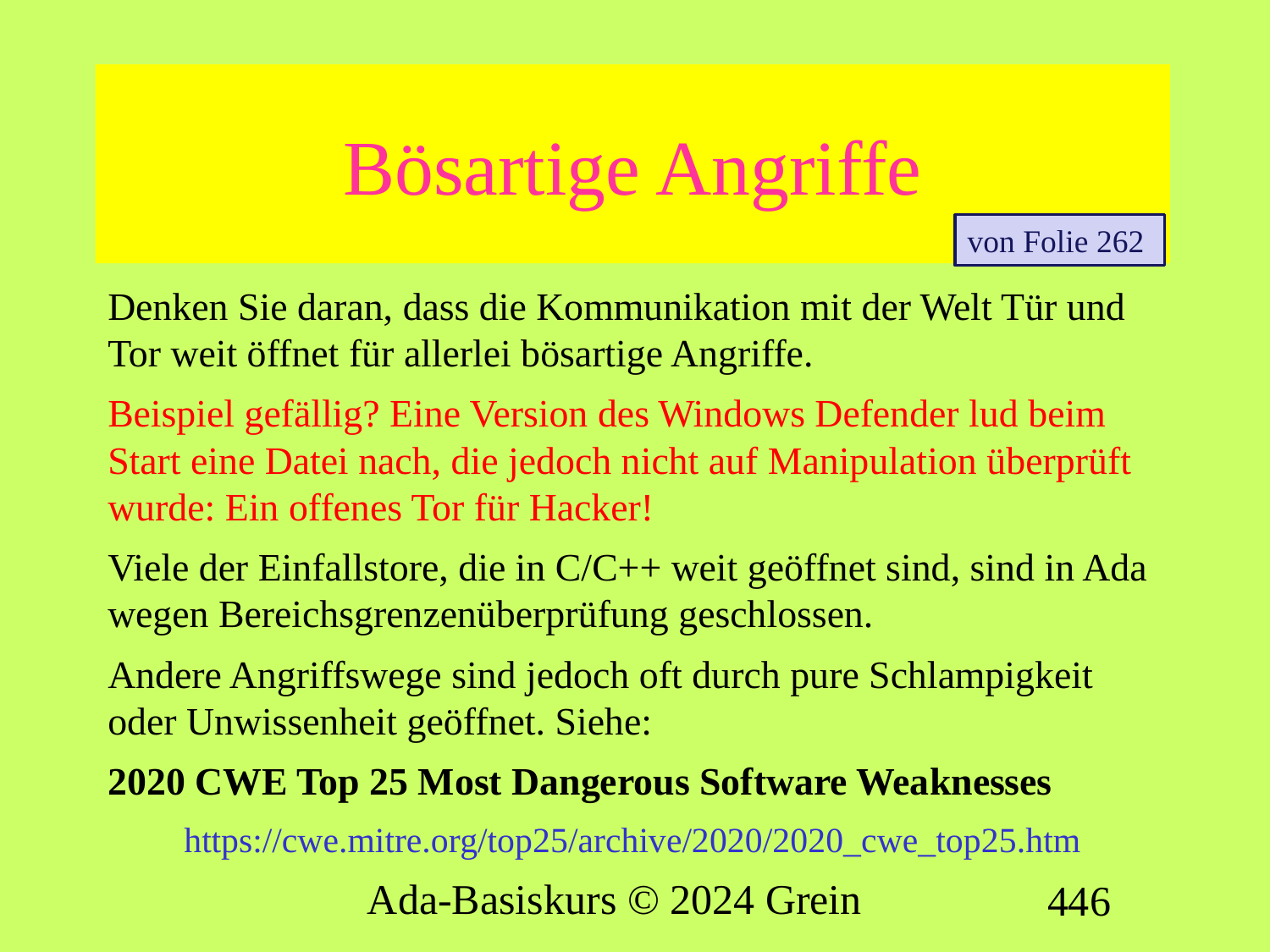

# Bösartige Angriffe
von Folie 262
Denken Sie daran, dass die Kommunikation mit der Welt Tür und Tor weit öffnet für allerlei bösartige Angriffe.
Beispiel gefällig? Eine Version des Windows Defender lud beim Start eine Datei nach, die jedoch nicht auf Manipulation überprüft wurde: Ein offenes Tor für Hacker!
Viele der Einfallstore, die in C/C++ weit geöffnet sind, sind in Ada wegen Bereichsgrenzenüberprüfung geschlossen.
Andere Angriffswege sind jedoch oft durch pure Schlampigkeit oder Unwissenheit geöffnet. Siehe:
2020 CWE Top 25 Most Dangerous Software Weaknesses
https://cwe.mitre.org/top25/archive/2020/2020_cwe_top25.htm
Ada-Basiskurs © 2024 Grein
446